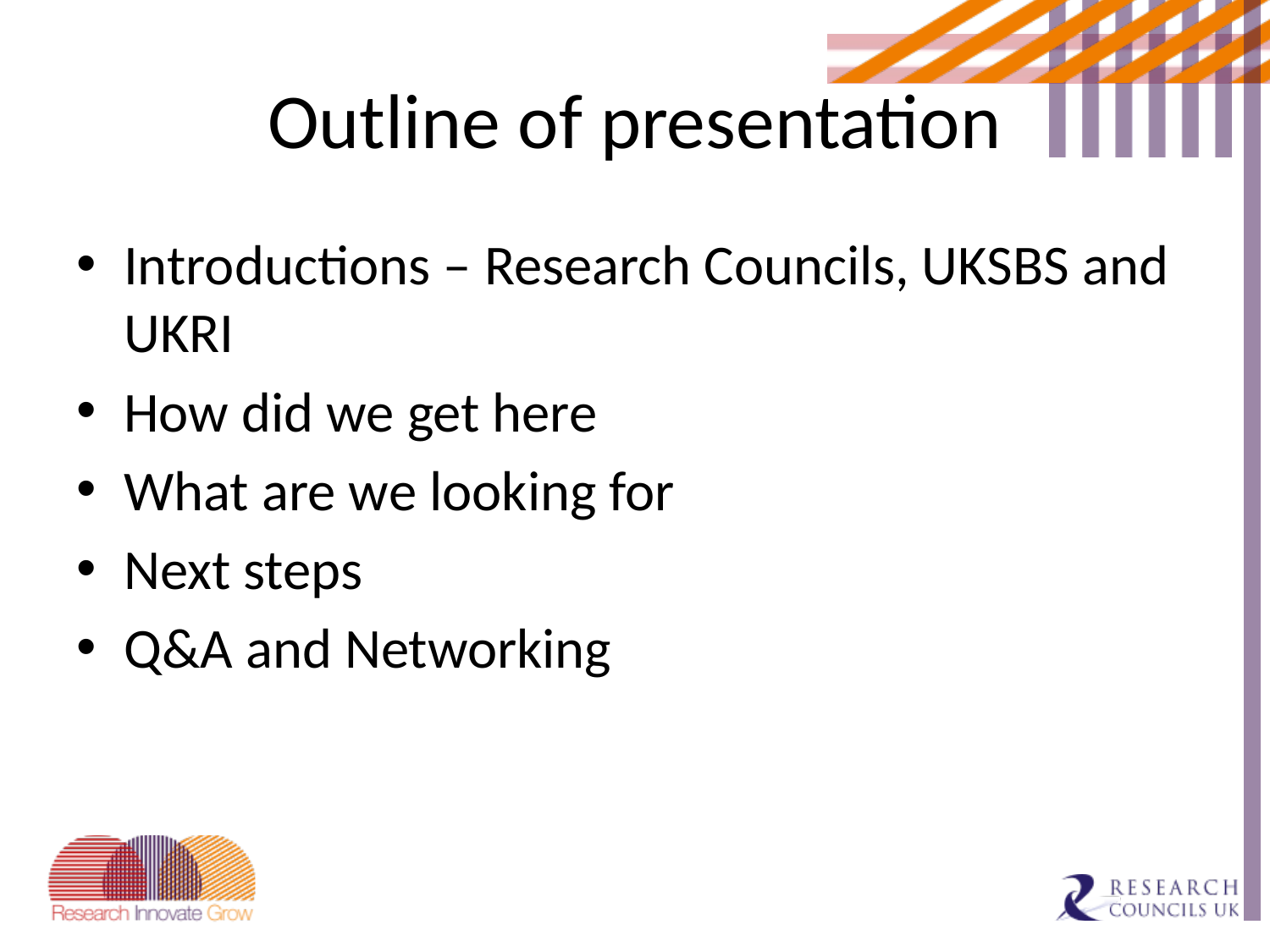

# Outline of presentation
Introductions – Research Councils, UKSBS and UKRI
How did we get here
What are we looking for
Next steps
Q&A and Networking